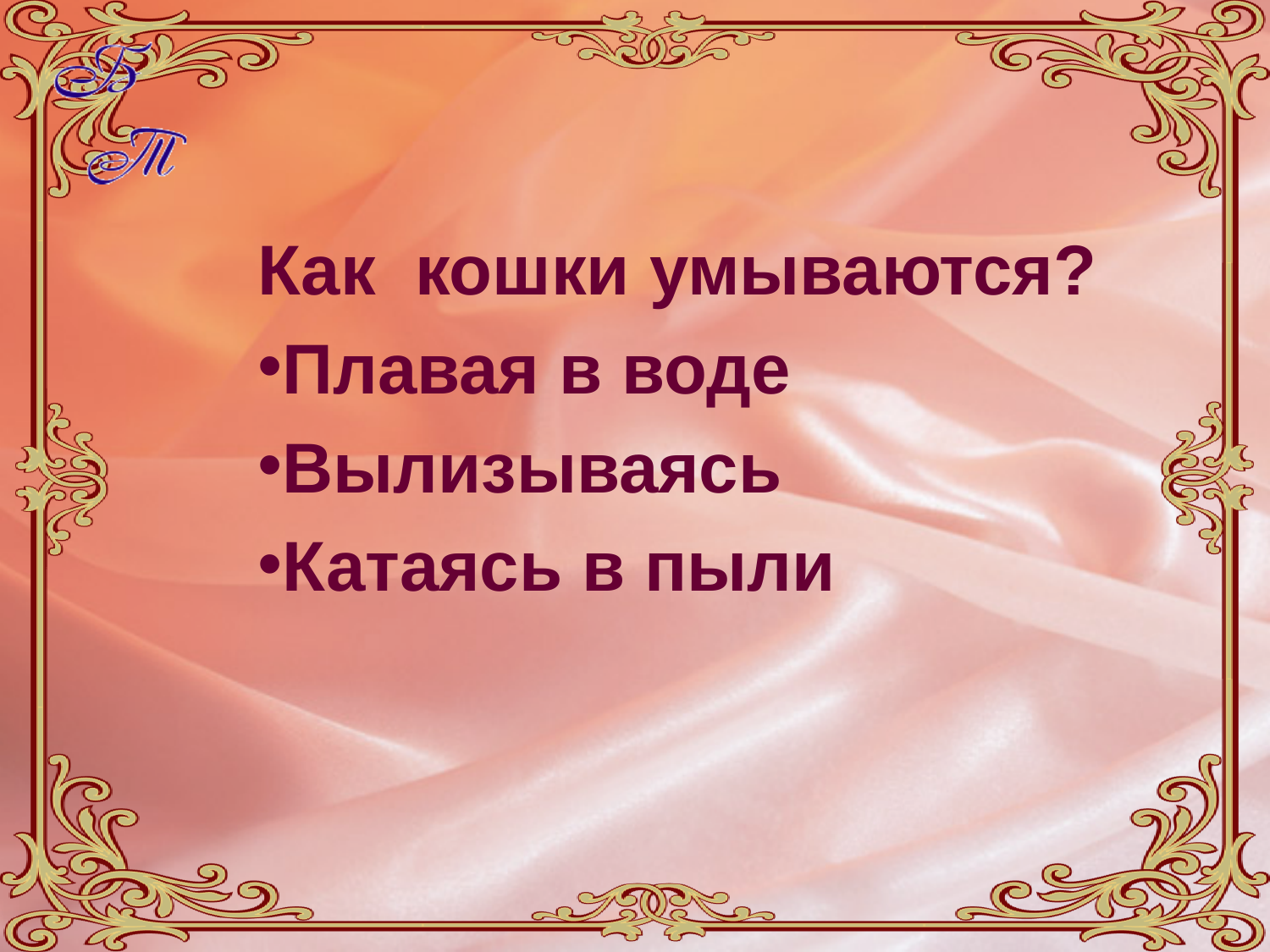

Как  кошки умываются?
Плавая в воде
Вылизываясь
Катаясь в пыли